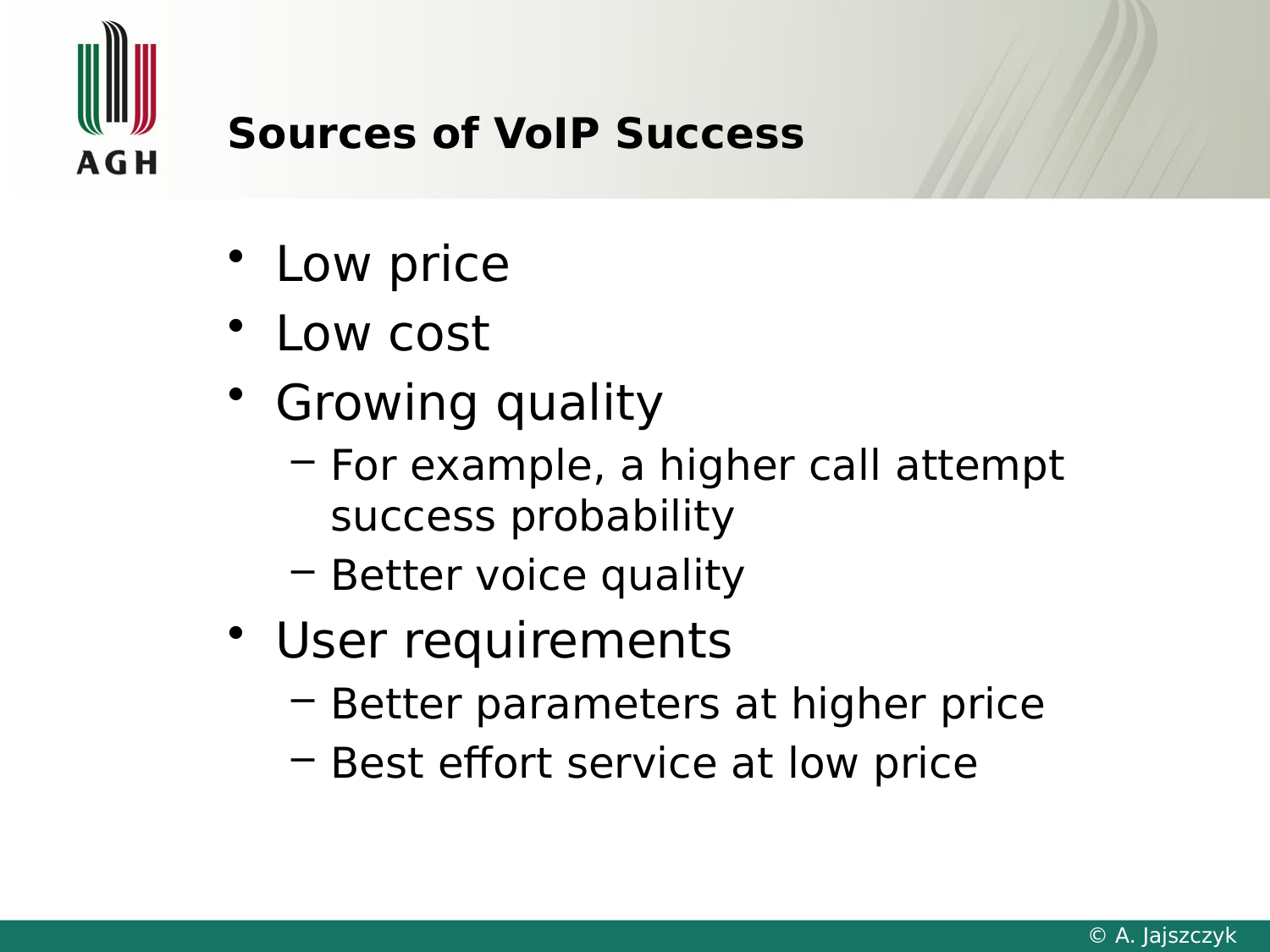

# Sources of VoIP Success
Low price
Low cost
Growing quality
For example, a higher call attempt success probability
Better voice quality
User requirements
Better parameters at higher price
Best effort service at low price